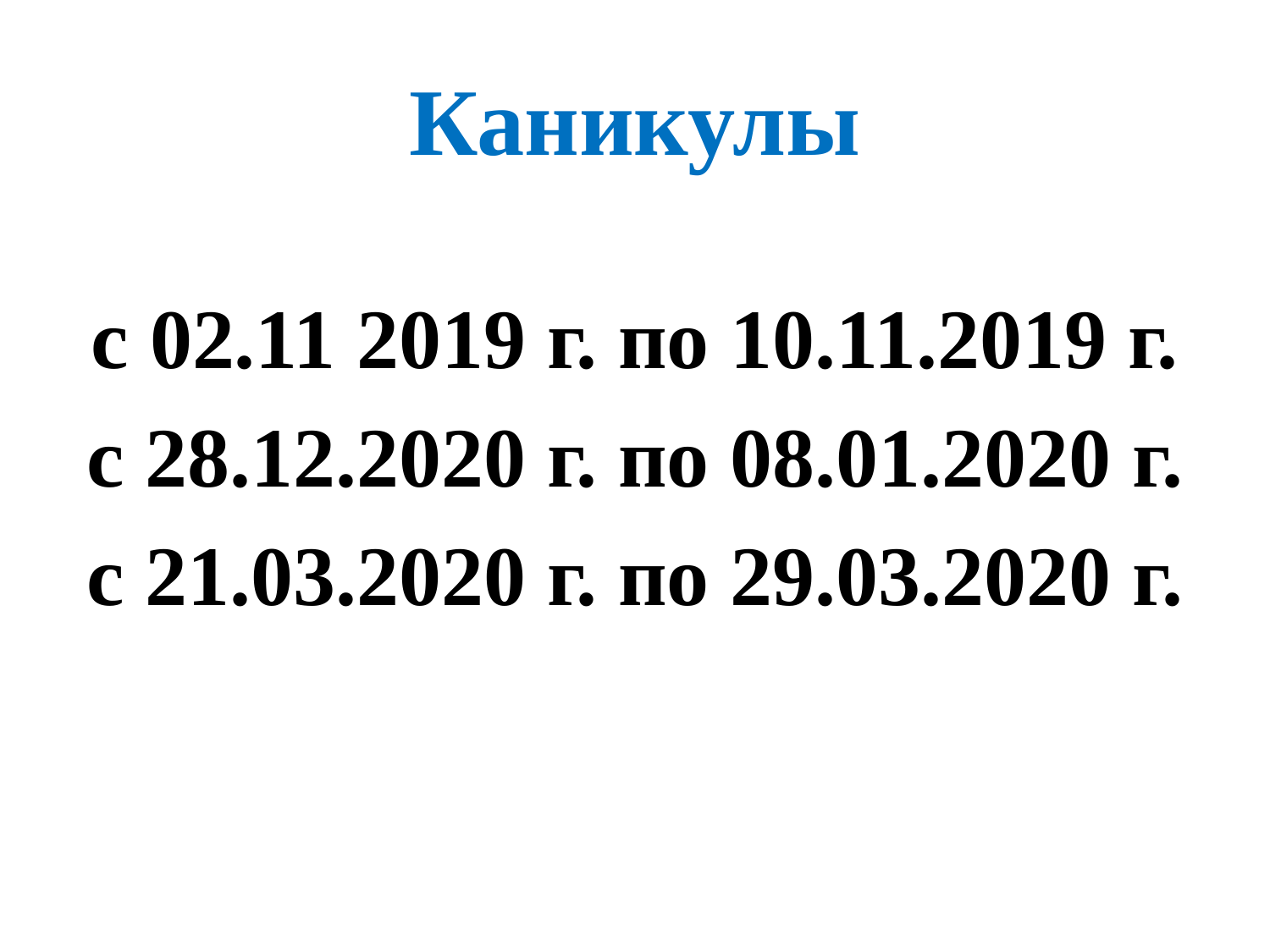

# Каникулы

с 02.11 2019 г. по 10.11.2019 г.
с 28.12.2020 г. по 08.01.2020 г.
с 21.03.2020 г. по 29.03.2020 г.